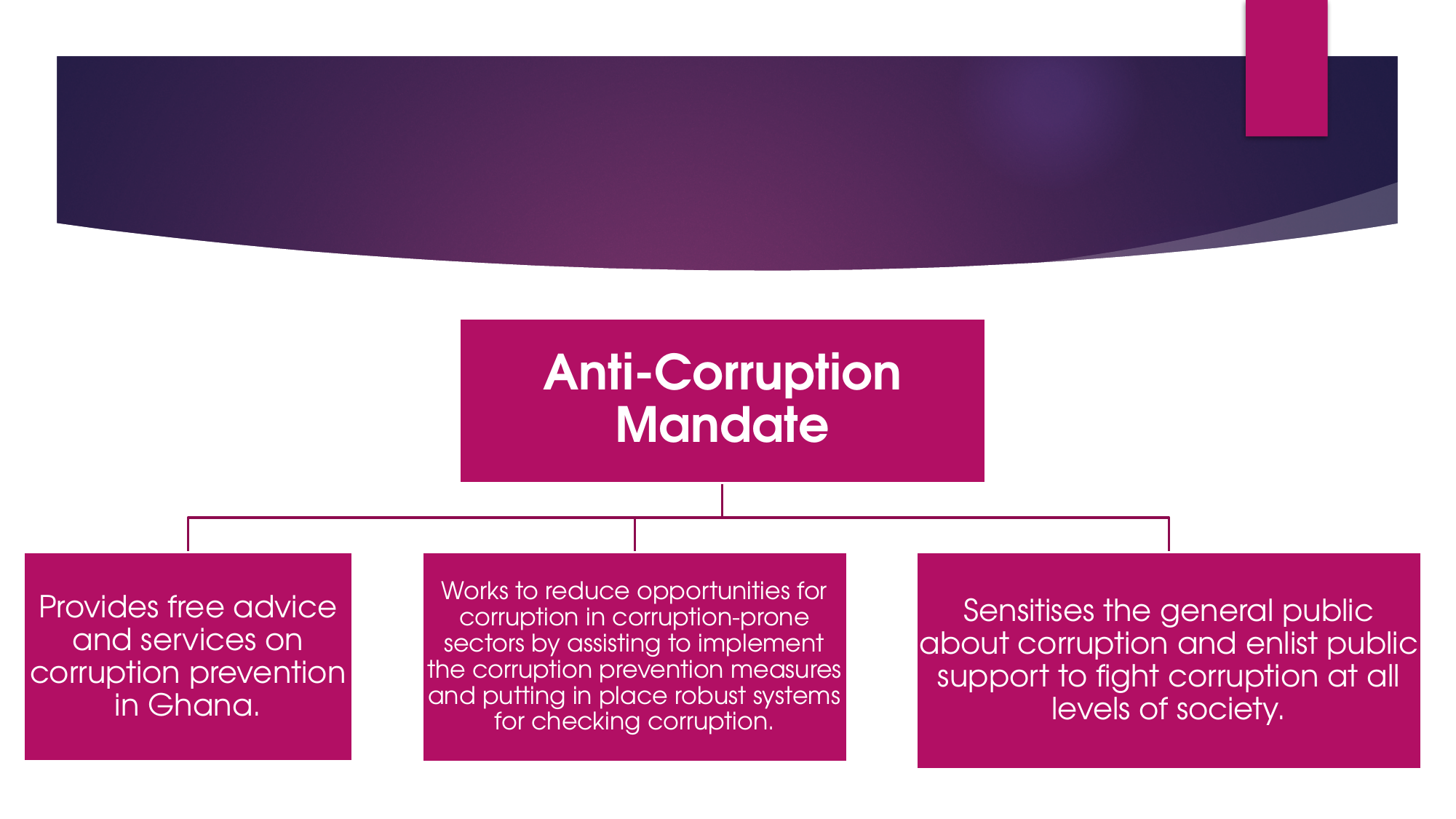

#

Anti-Corruption Mandate

Provides free advice and services on corruption prevention in Ghana.

Works to reduce opportunities for corruption in corruption-prone sectors by assisting to implement the corruption prevention measures and putting in place robust systems for checking corruption.

Sensitises the general public about corruption and enlist public support to fight corruption at all levels of society.